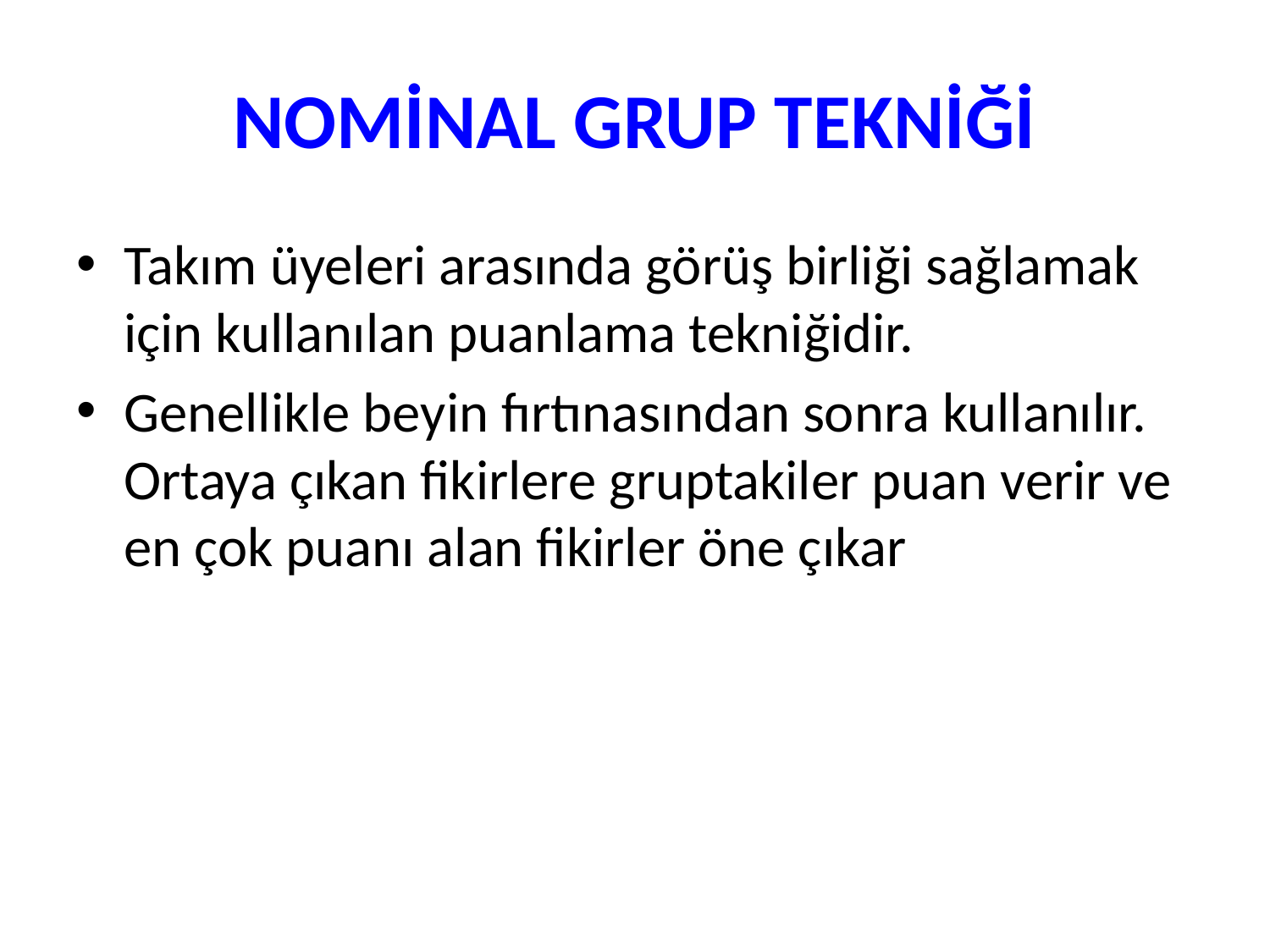

# NOMİNAL GRUP TEKNİĞİ
Takım üyeleri arasında görüş birliği sağlamak için kullanılan puanlama tekniğidir.
Genellikle beyin fırtınasından sonra kullanılır. Ortaya çıkan fikirlere gruptakiler puan verir ve en çok puanı alan fikirler öne çıkar